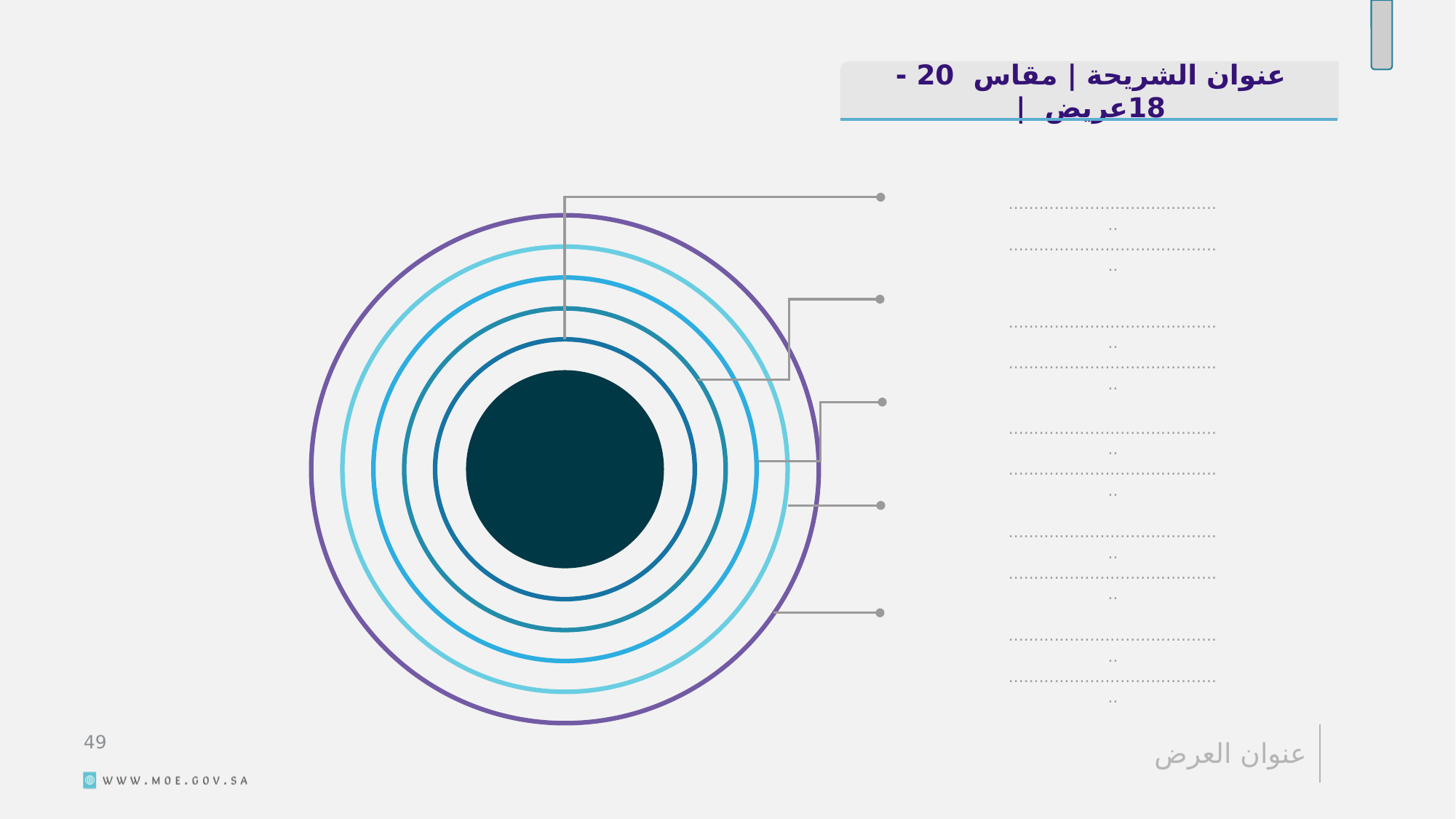

عنوان الشريحة | مقاس  20 - 18عريض  |
...........................................
...........................................

...........................................
...........................................

...........................................
...........................................
...........................................
...........................................
...........................................
...........................................
49
عنوان العرض